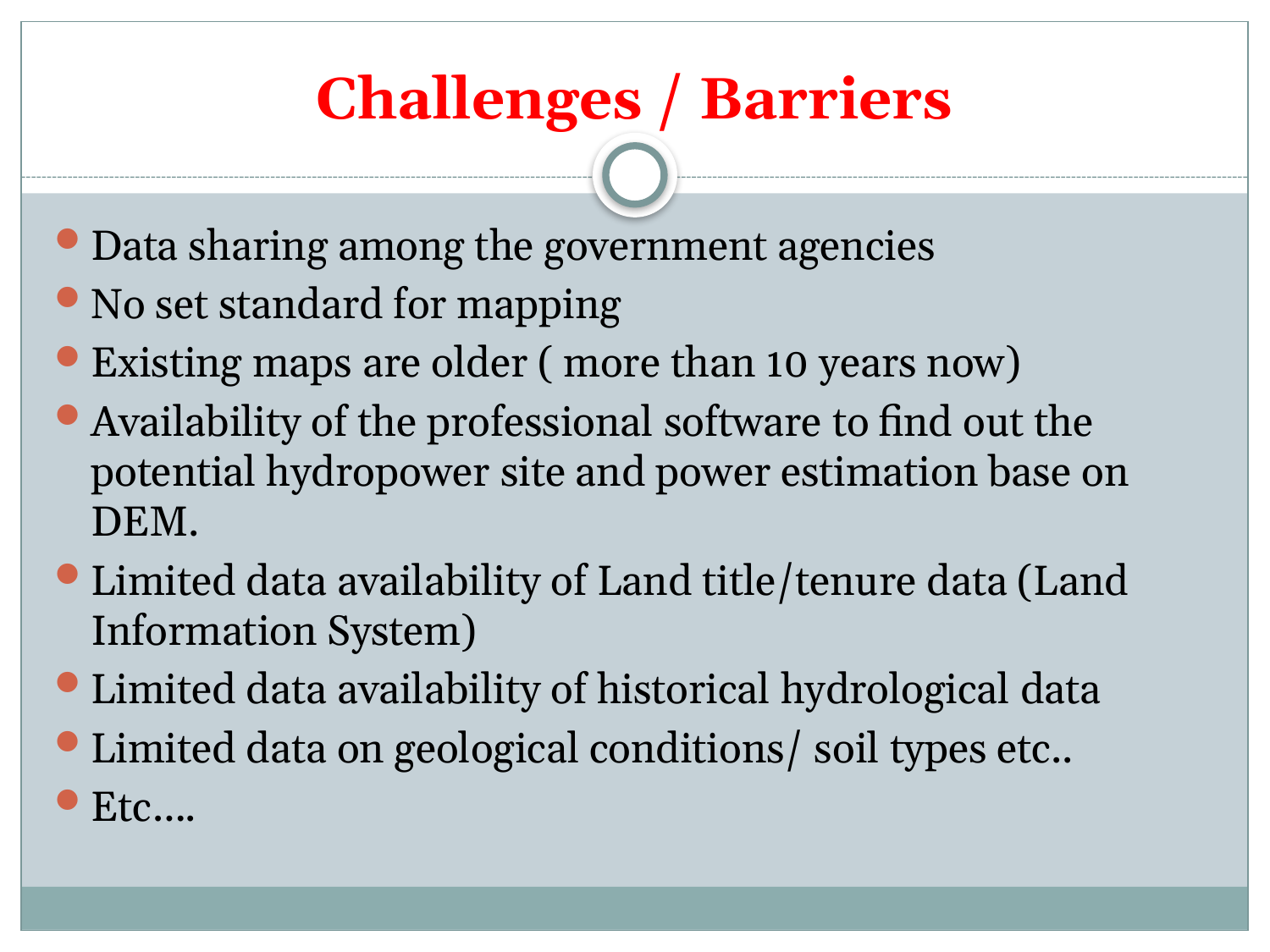

# Challenges / Barriers
Data sharing among the government agencies
No set standard for mapping
Existing maps are older ( more than 10 years now)
Availability of the professional software to find out the potential hydropower site and power estimation base on DEM.
Limited data availability of Land title/tenure data (Land Information System)
Limited data availability of historical hydrological data
Limited data on geological conditions/ soil types etc..
Etc….